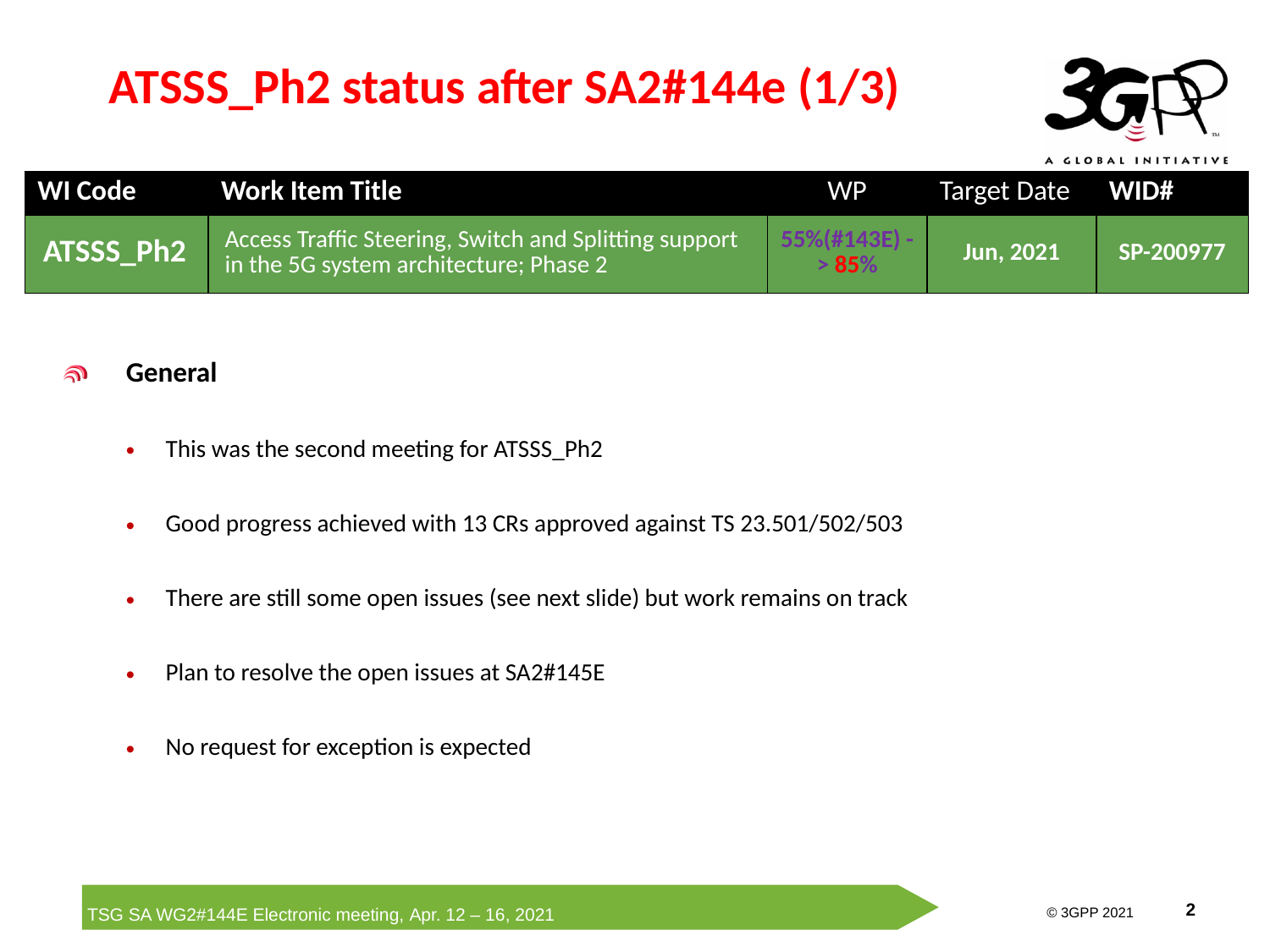

# ATSSS_Ph2 status after SA2#144e (1/3)
| WI Code | Work Item Title | WP | Target Date | WID# |
| --- | --- | --- | --- | --- |
| ATSSS\_Ph2 | Access Traffic Steering, Switch and Splitting support in the 5G system architecture; Phase 2 | 55%(#143E) -> 85% | Jun, 2021 | SP-200977 |
General

This was the second meeting for ATSSS_Ph2

Good progress achieved with 13 CRs approved against TS 23.501/502/503

There are still some open issues (see next slide) but work remains on track

Plan to resolve the open issues at SA2#145E

No request for exception is expected